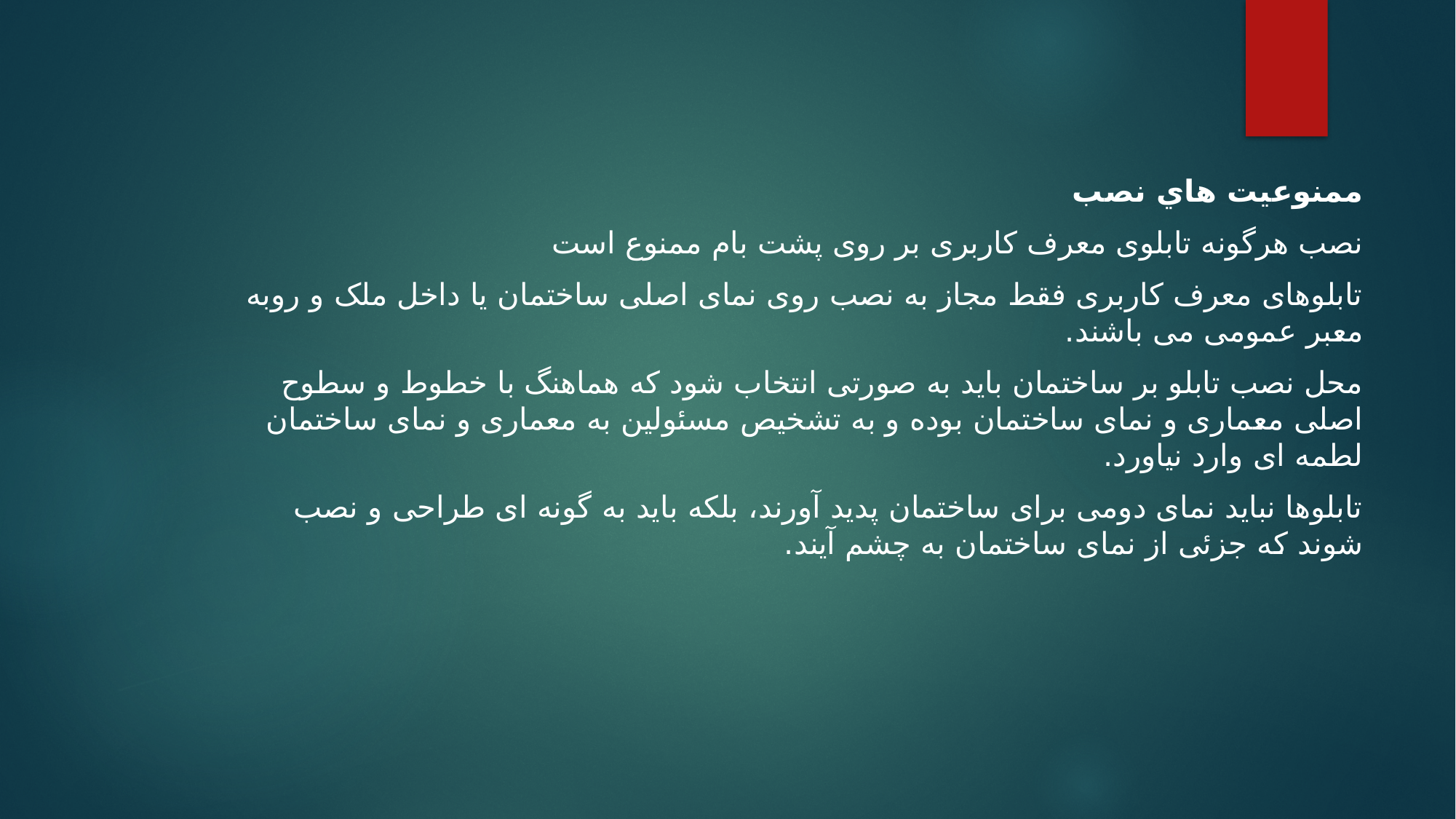

ممنوعيت هاي نصب
نصب هرگونه تابلوی معرف کاربری بر روی پشت بام ممنوع است
تابلوهای معرف کاربری فقط مجاز به نصب روی نمای اصلی ساختمان یا داخل ملک و روبه معبر عمومی می باشند.
محل نصب تابلو بر ساختمان باید به صورتی انتخاب شود که هماهنگ با خطوط و سطوح اصلی معماری و نمای ساختمان بوده و به تشخیص مسئولین به معماری و نمای ساختمان لطمه ای وارد نیاورد.
تابلوها نباید نمای دومی برای ساختمان پدید آورند، بلکه باید به گونه ای طراحی و نصب شوند که جزئی از نمای ساختمان به چشم آیند.